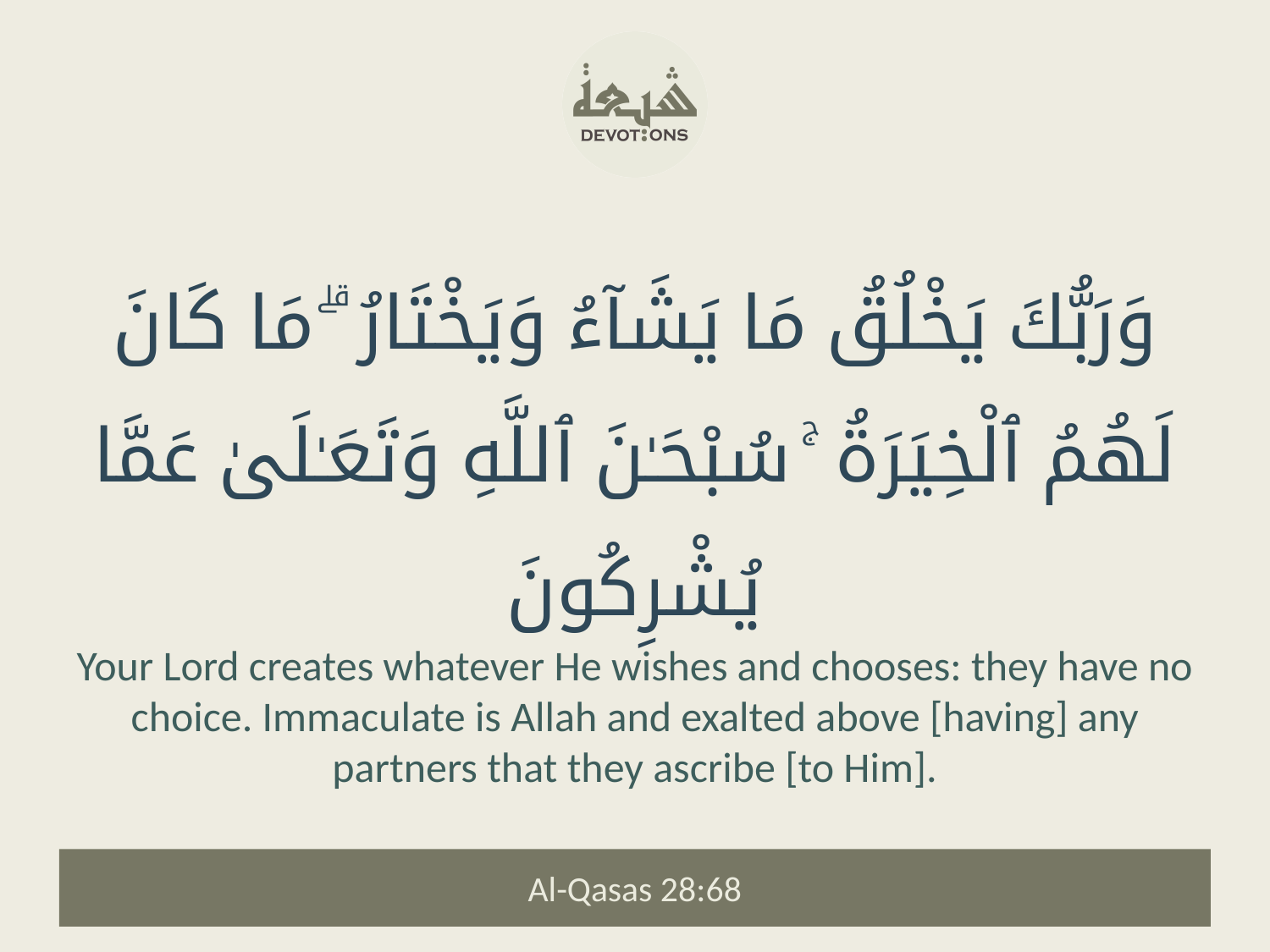

وَرَبُّكَ يَخْلُقُ مَا يَشَآءُ وَيَخْتَارُ ۗ مَا كَانَ لَهُمُ ٱلْخِيَرَةُ ۚ سُبْحَـٰنَ ٱللَّهِ وَتَعَـٰلَىٰ عَمَّا يُشْرِكُونَ
Your Lord creates whatever He wishes and chooses: they have no choice. Immaculate is Allah and exalted above [having] any partners that they ascribe [to Him].
Al-Qasas 28:68